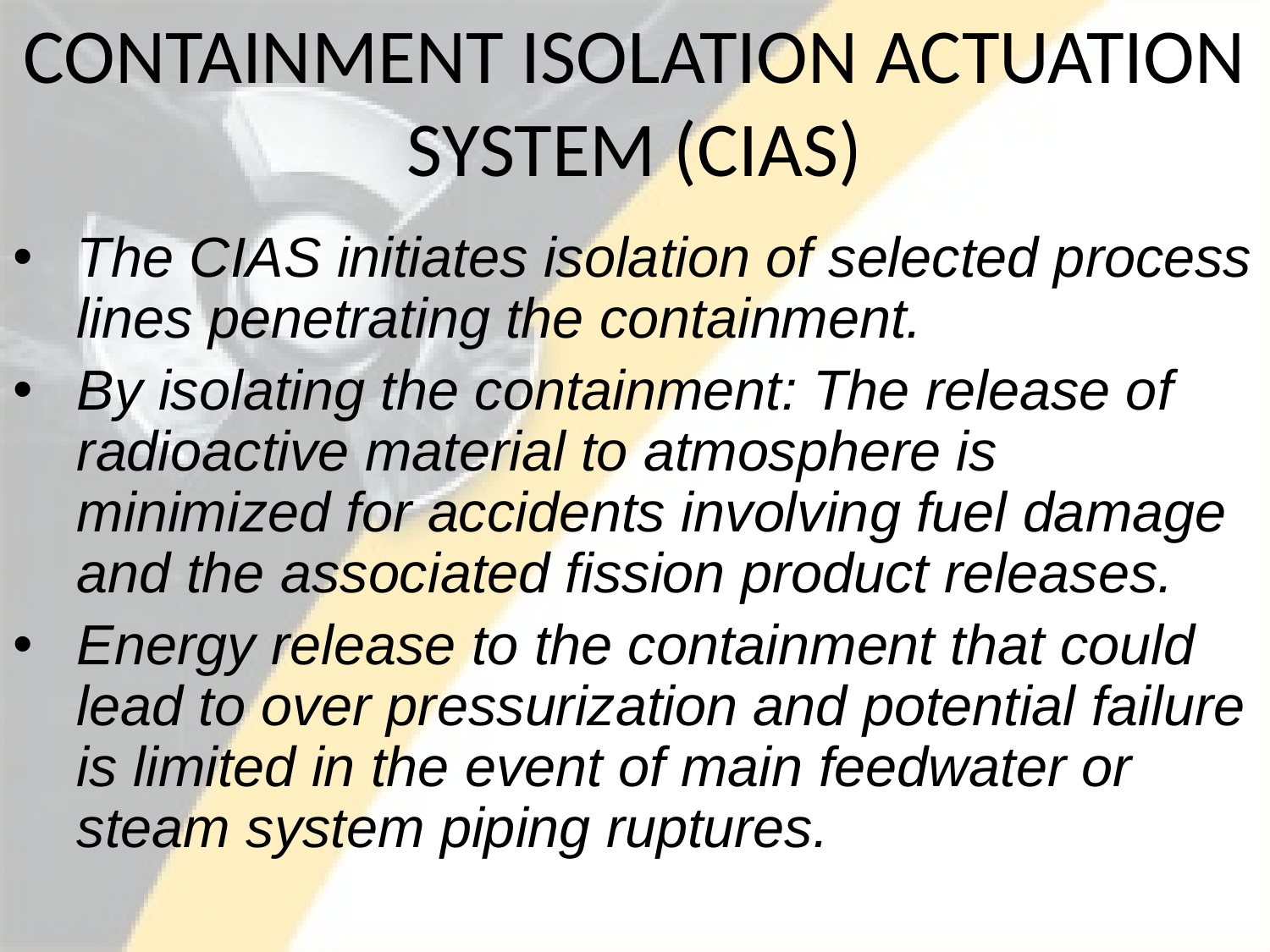

# CONTAINMENT ISOLATION ACTUATION SYSTEM (CIAS)
The CIAS initiates isolation of selected process lines penetrating the containment.
By isolating the containment: The release of radioactive material to atmosphere is minimized for accidents involving fuel damage and the associated fission product releases.
Energy release to the containment that could lead to over pressurization and potential failure is limited in the event of main feedwater or steam system piping ruptures.